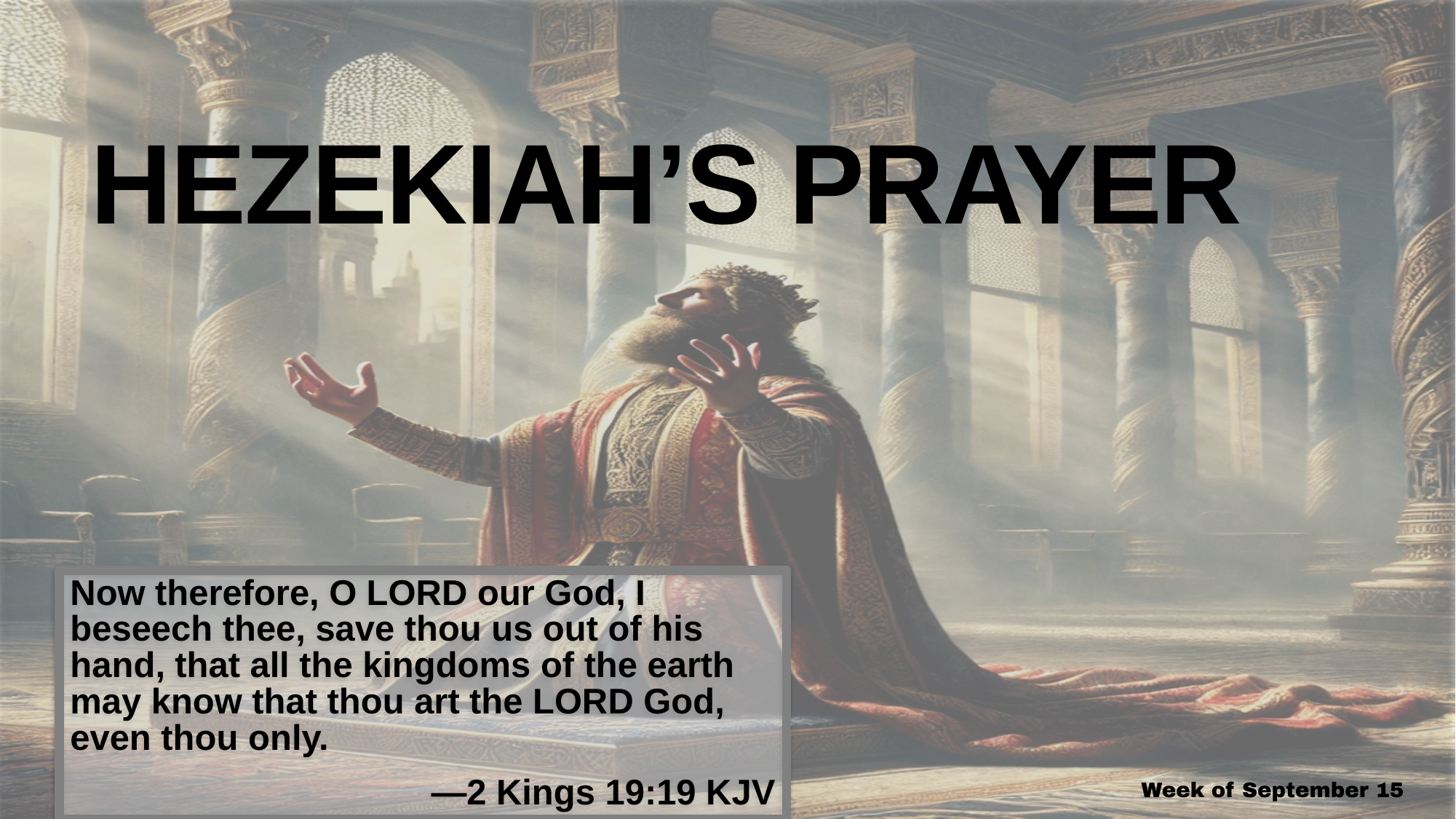

# HEZEKIAH’S PRAYER
Now therefore, O LORD our God, I beseech thee, save thou us out of his hand, that all the kingdoms of the earth may know that thou art the LORD God, even thou only.
—2 Kings 19:19 KJV

Week of September 15